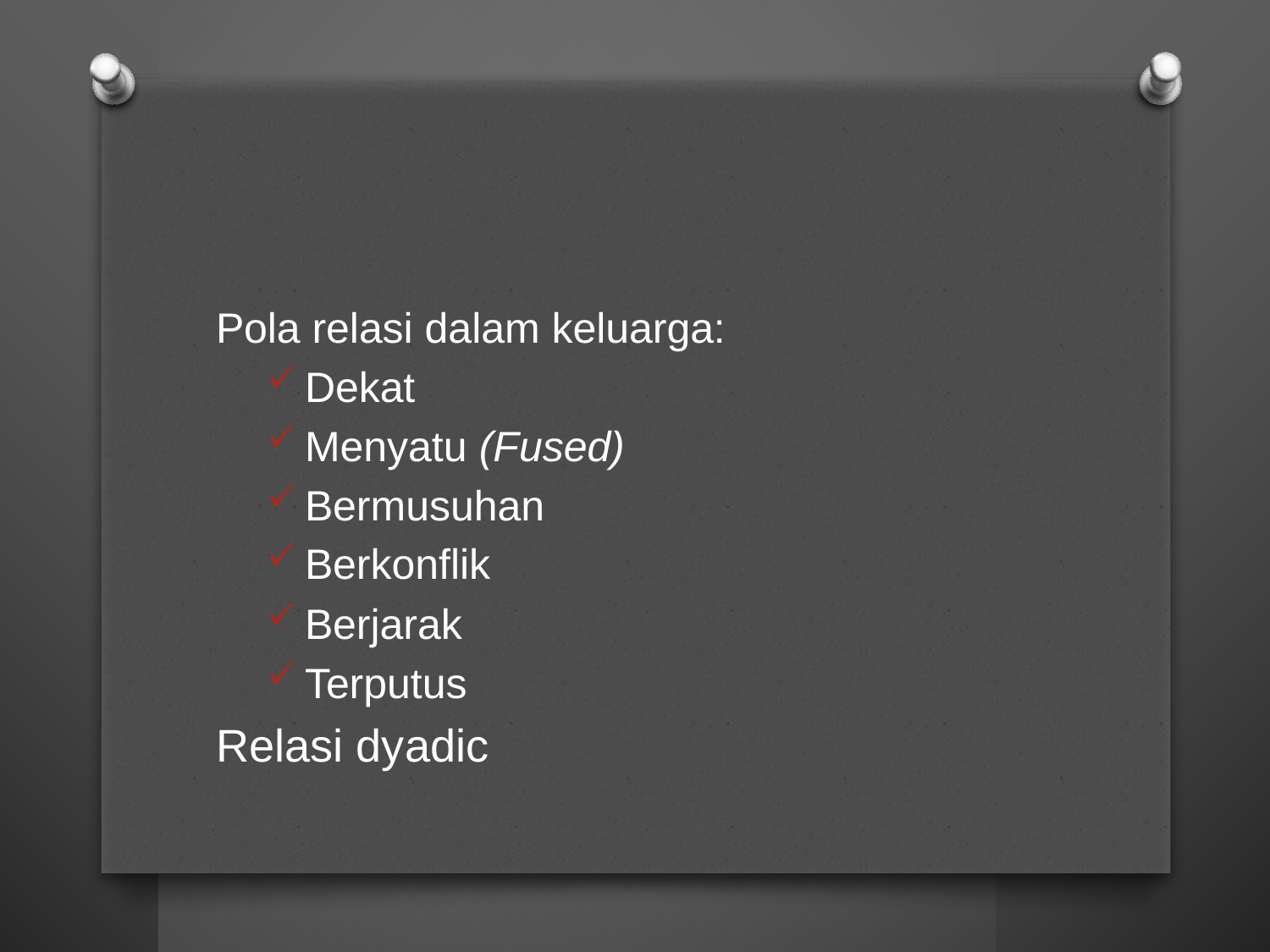

#
Pola relasi dalam keluarga:
Dekat
Menyatu (Fused)
Bermusuhan
Berkonflik
Berjarak
Terputus
Relasi dyadic